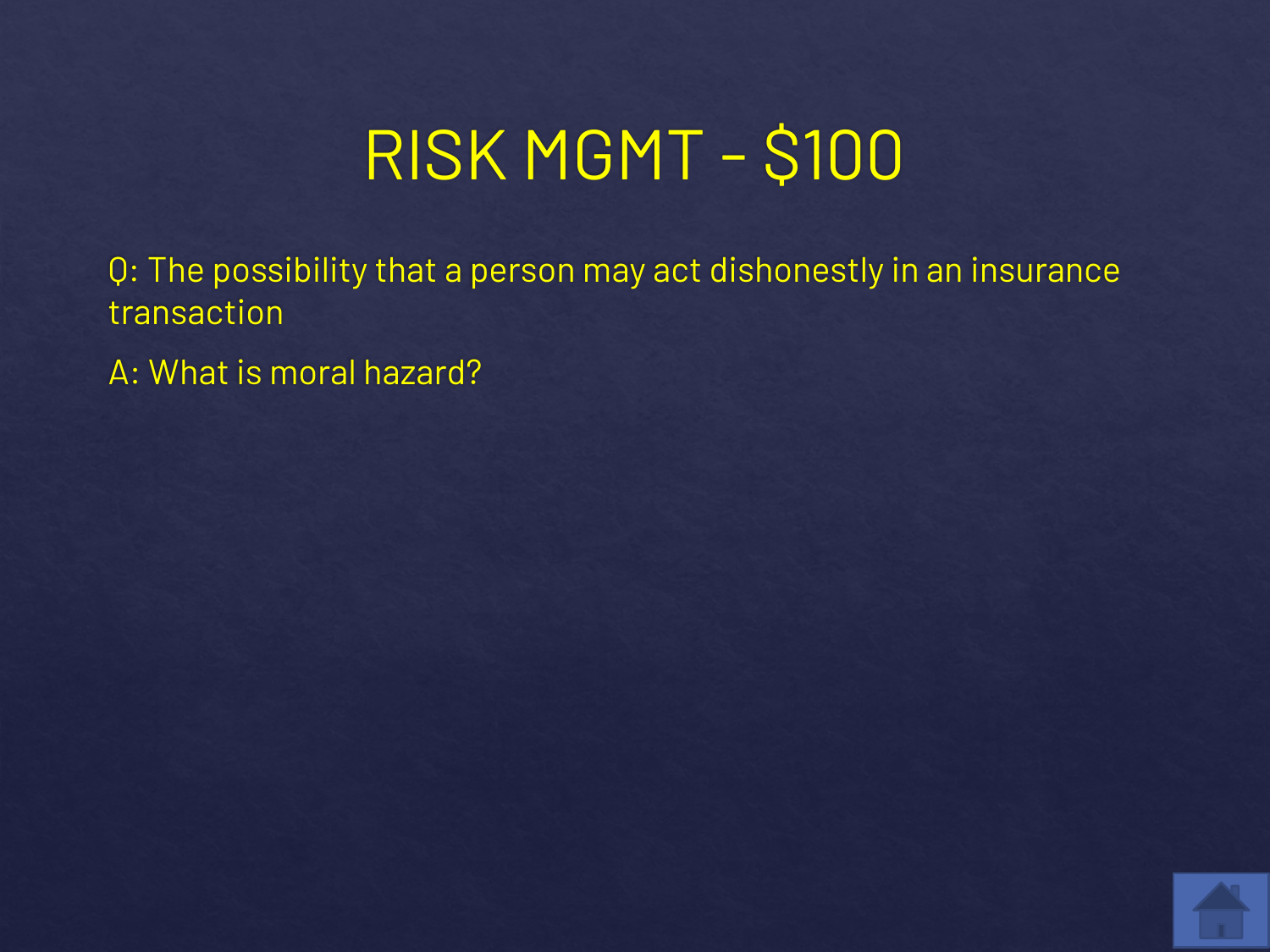

# RISK MGMT - $100
Q: The possibility that a person may act dishonestly in an insurance transaction
A: What is moral hazard?